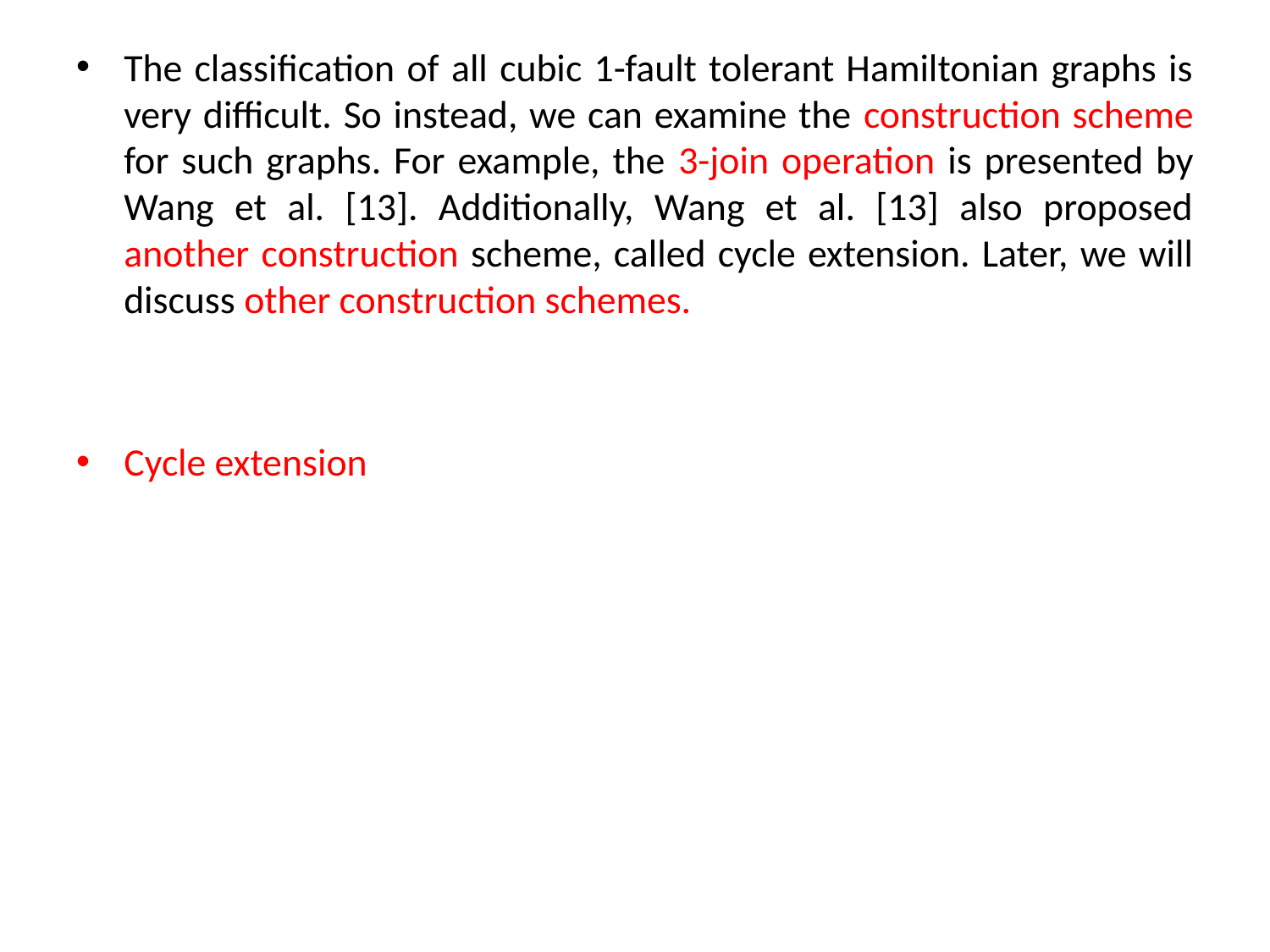

The classification of all cubic 1-fault tolerant Hamiltonian graphs is very difficult. So instead, we can examine the construction scheme for such graphs. For example, the 3-join operation is presented by Wang et al. [13]. Additionally, Wang et al. [13] also proposed another construction scheme, called cycle extension. Later, we will discuss other construction schemes.

Cycle extension